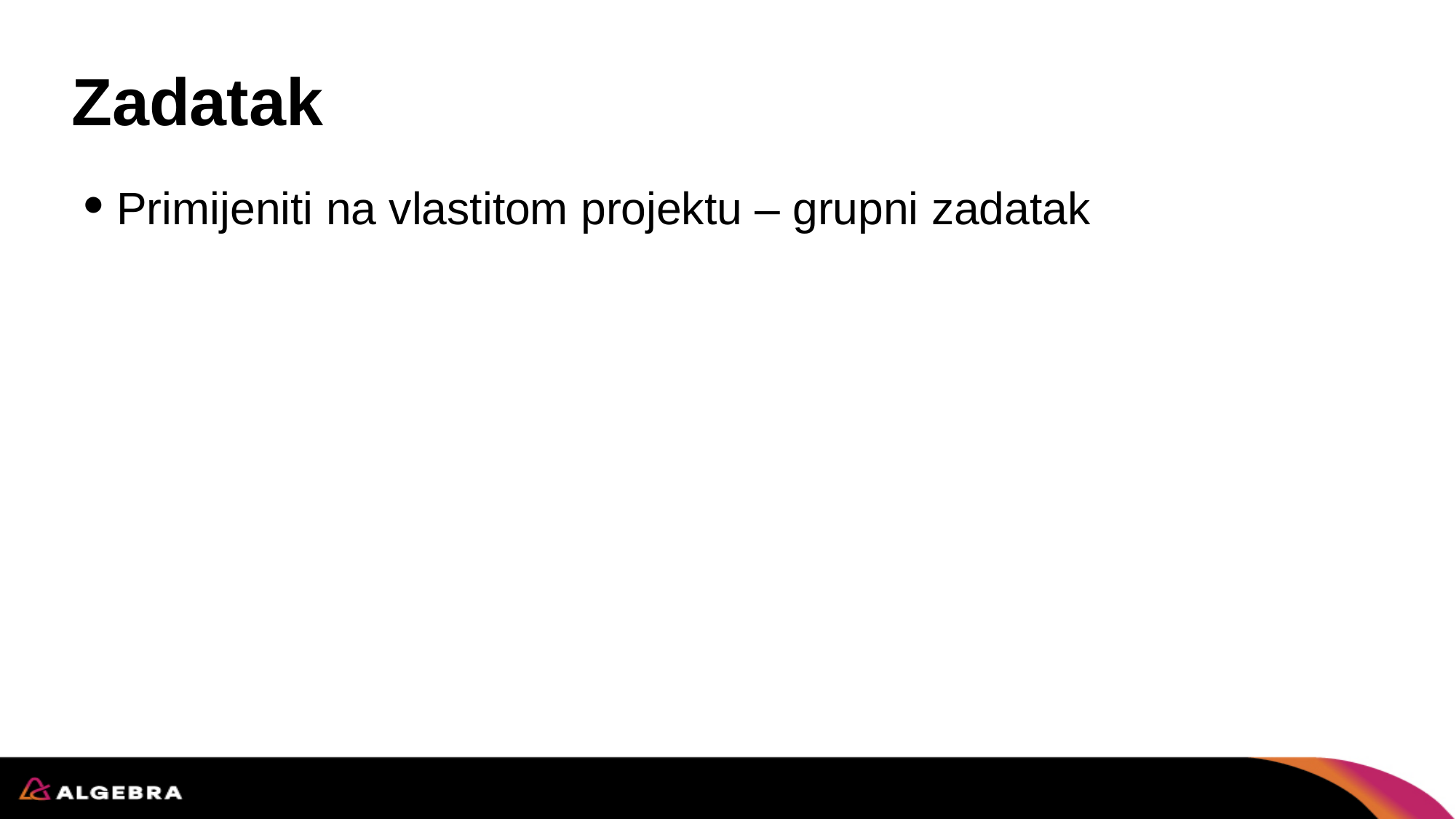

# Zadatak
Primijeniti na vlastitom projektu – grupni zadatak